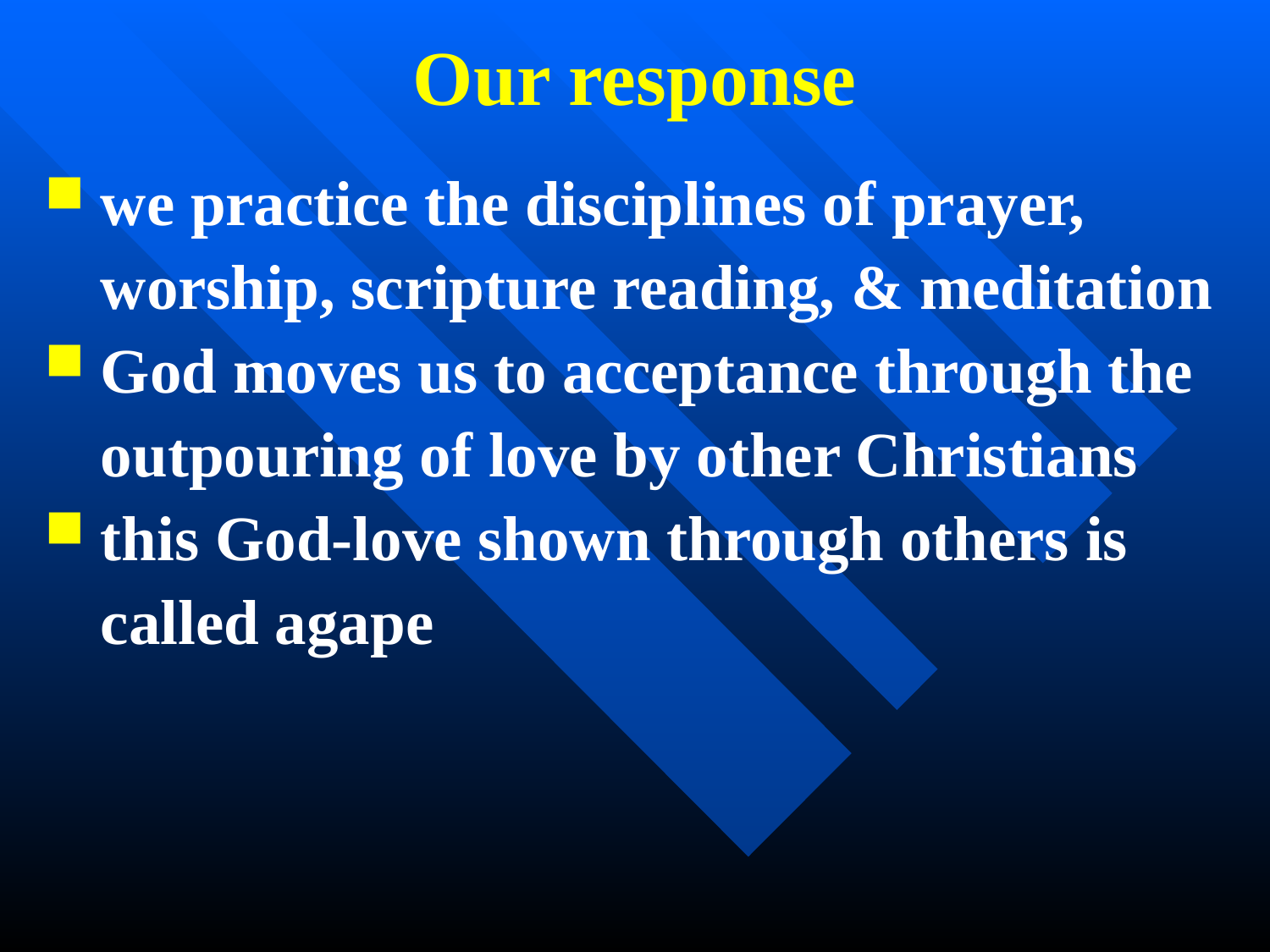

# Our response
we practice the disciplines of prayer, worship, scripture reading, & meditation
God moves us to acceptance through the outpouring of love by other Christians
this God-love shown through others is called agape